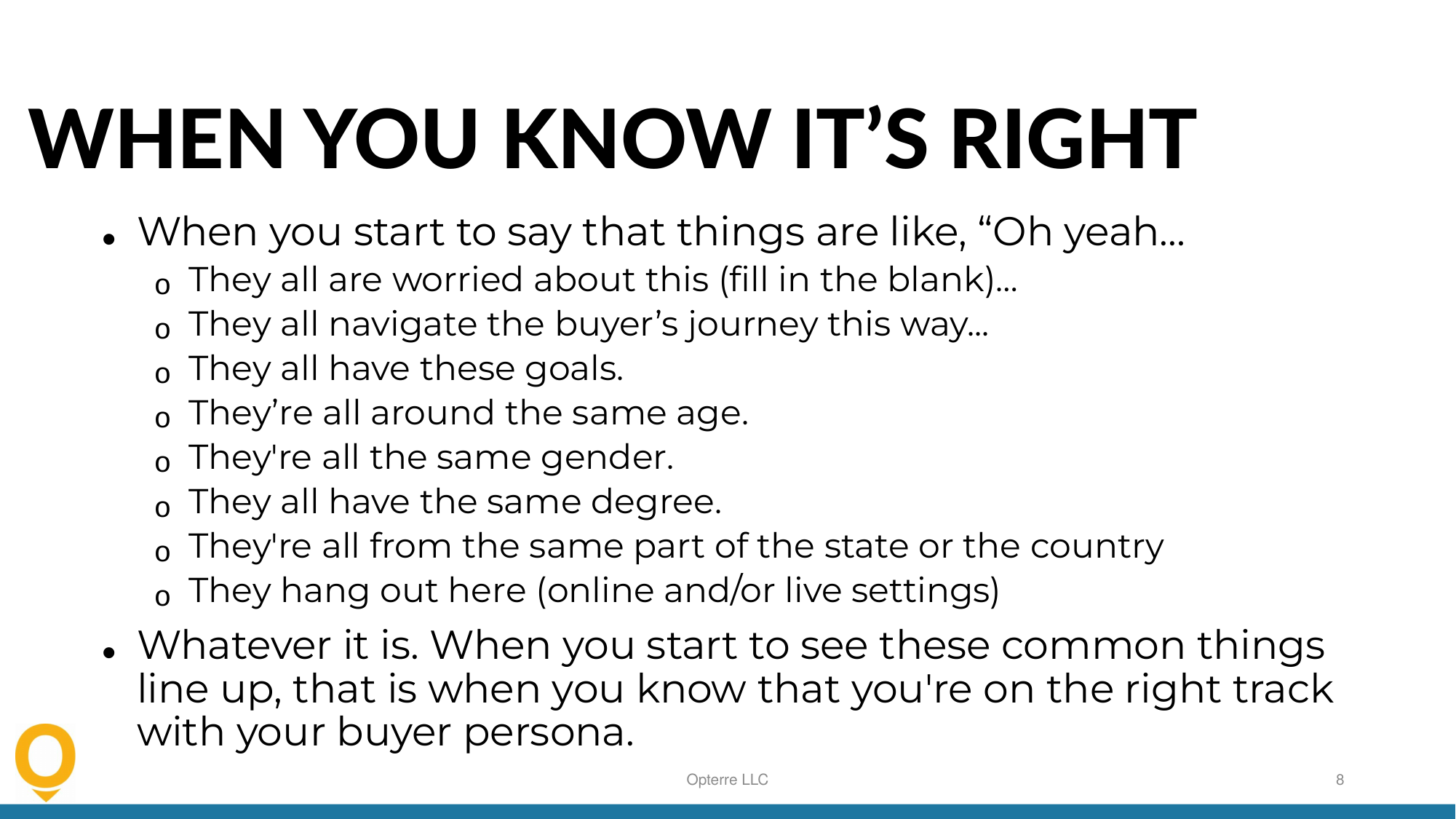

When you start to say that things are like, “Oh yeah…
They all are worried about this (fill in the blank)…
They all navigate the buyer’s journey this way...
They all have these goals.
They’re all around the same age.
They're all the same gender.
They all have the same degree.
They're all from the same part of the state or the country
They hang out here (online and/or live settings)
Whatever it is. When you start to see these common things line up, that is when you know that you're on the right track with your buyer persona.
WHEN YOU KNOW IT’S RIGHT
Opterre LLC
8